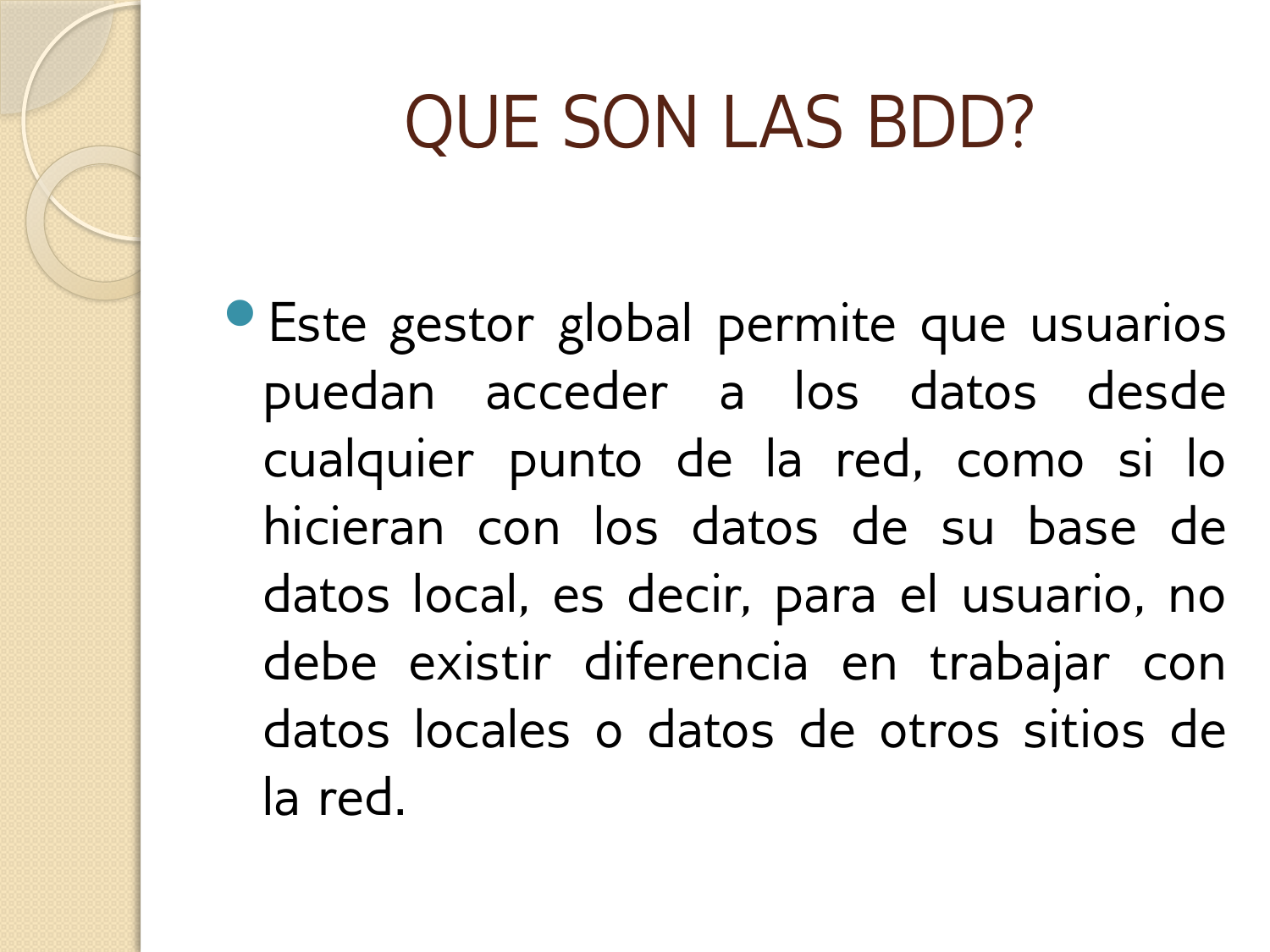

# QUE SON LAS BDD?

Este gestor global permite que usuarios puedan acceder a los datos desde cualquier punto de la red, como si lo hicieran con los datos de su base de datos local, es decir, para el usuario, no debe existir diferencia en trabajar con datos locales o datos de otros sitios de la red.